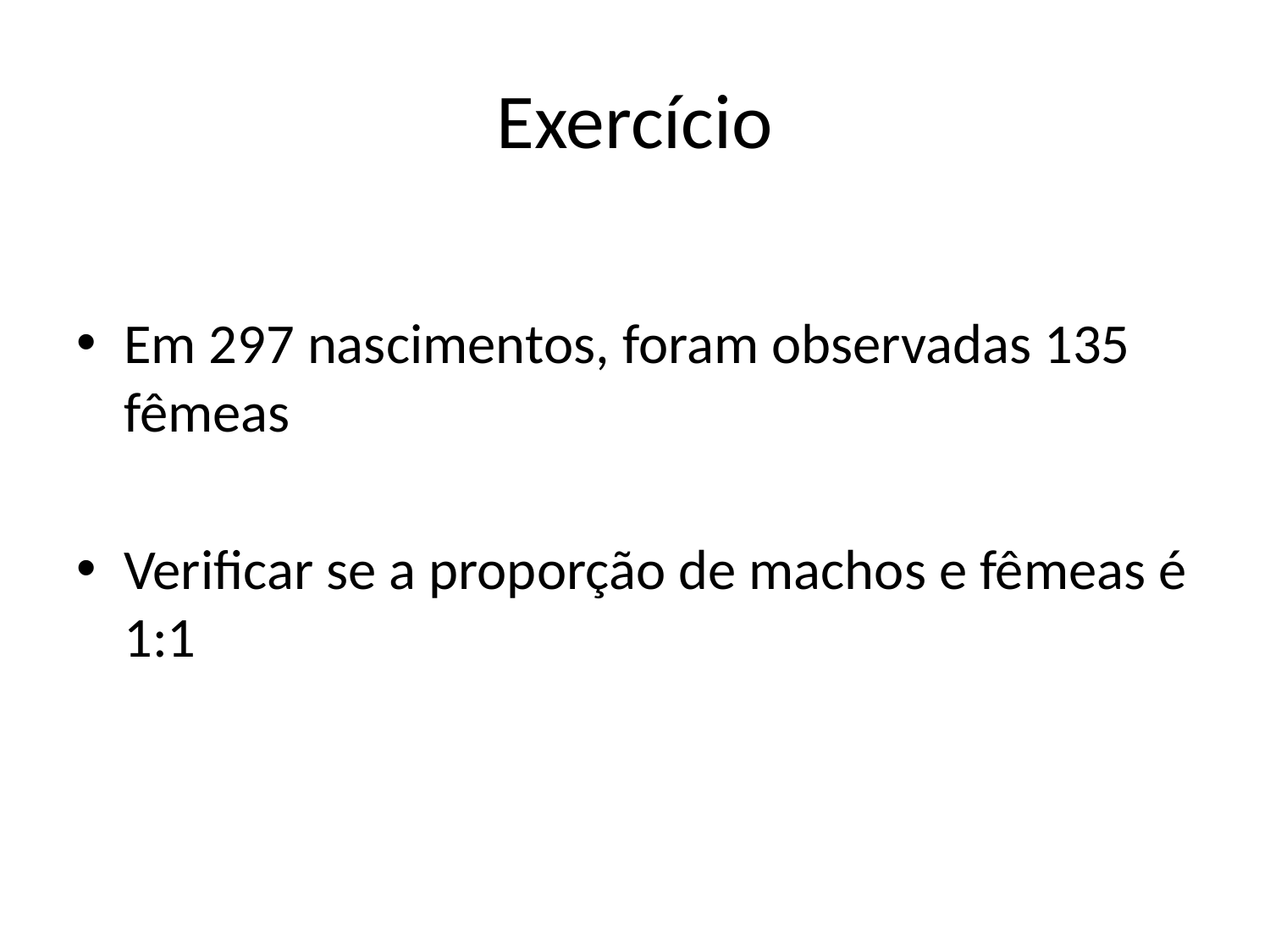

# Exercício

Em 297 nascimentos, foram observadas 135 fêmeas

Verificar se a proporção de machos e fêmeas é 1:1